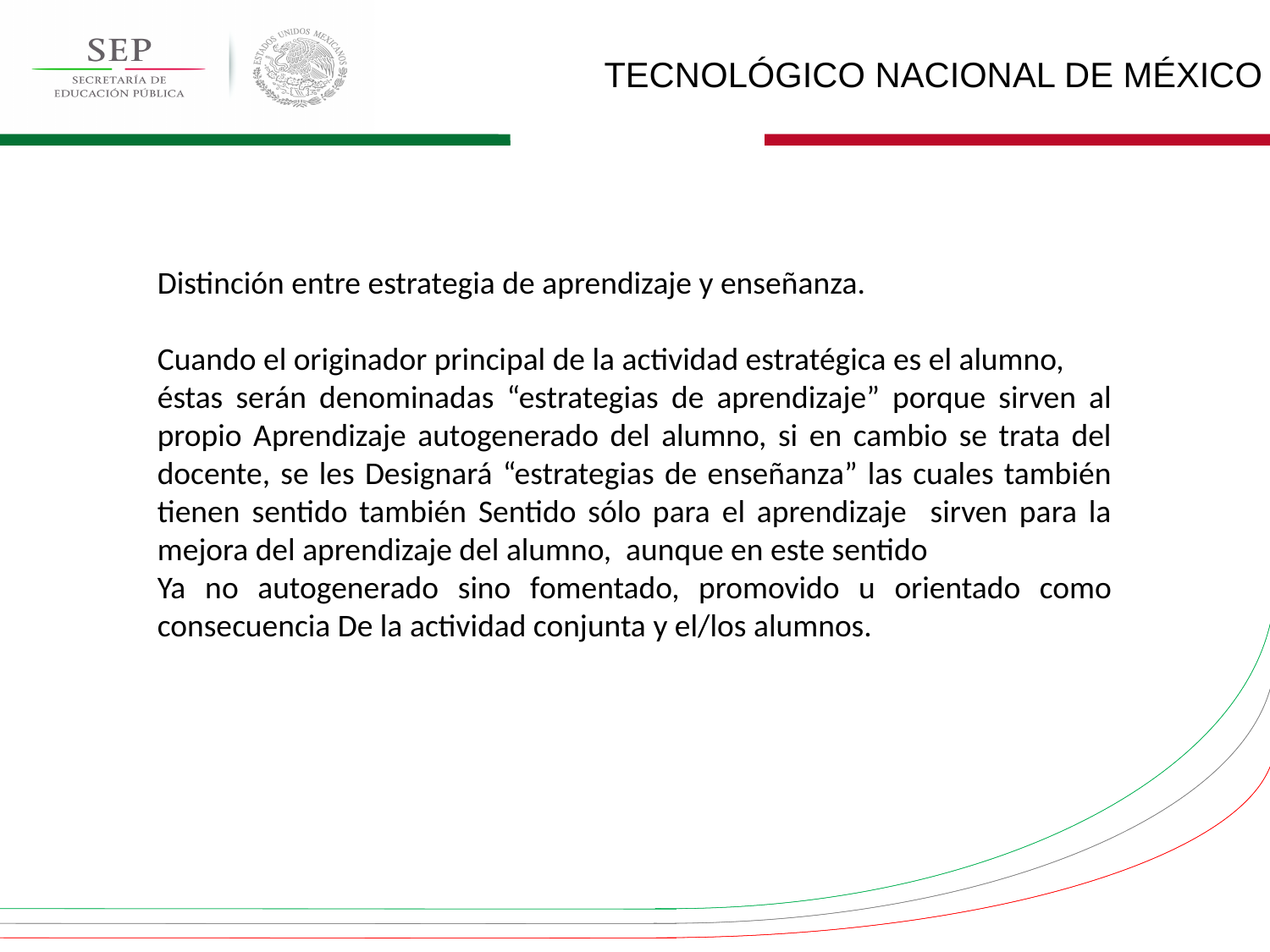

Distinción entre estrategia de aprendizaje y enseñanza.

Cuando el originador principal de la actividad estratégica es el alumno,
éstas serán denominadas “estrategias de aprendizaje” porque sirven al propio Aprendizaje autogenerado del alumno, si en cambio se trata del docente, se les Designará “estrategias de enseñanza” las cuales también tienen sentido también Sentido sólo para el aprendizaje  sirven para la mejora del aprendizaje del alumno,  aunque en este sentido
Ya no autogenerado sino fomentado, promovido u orientado como consecuencia De la actividad conjunta y el/los alumnos.